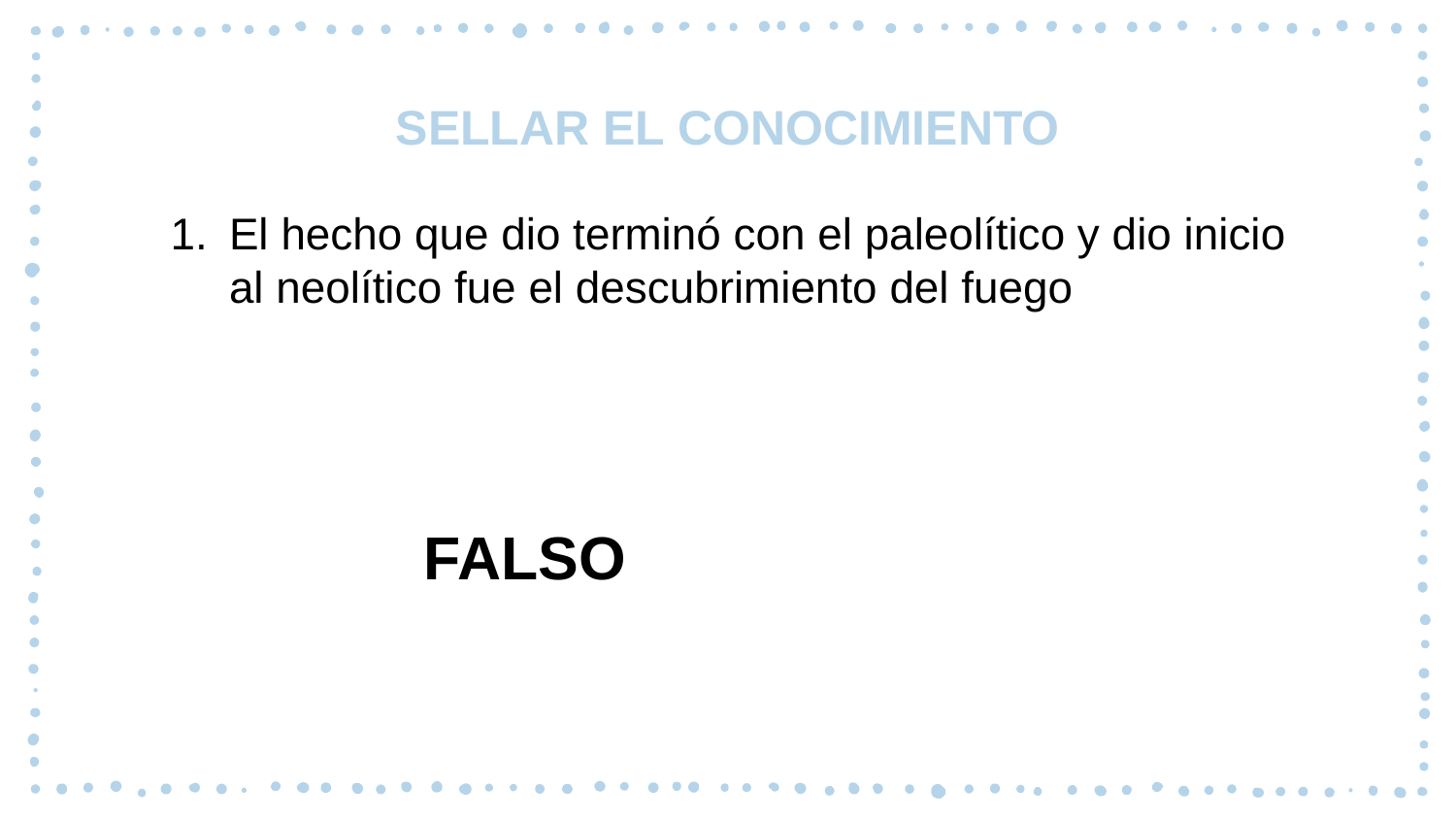

# SELLAR EL CONOCIMIENTO
El hecho que dio terminó con el paleolítico y dio inicio al neolítico fue el descubrimiento del fuego

FALSO